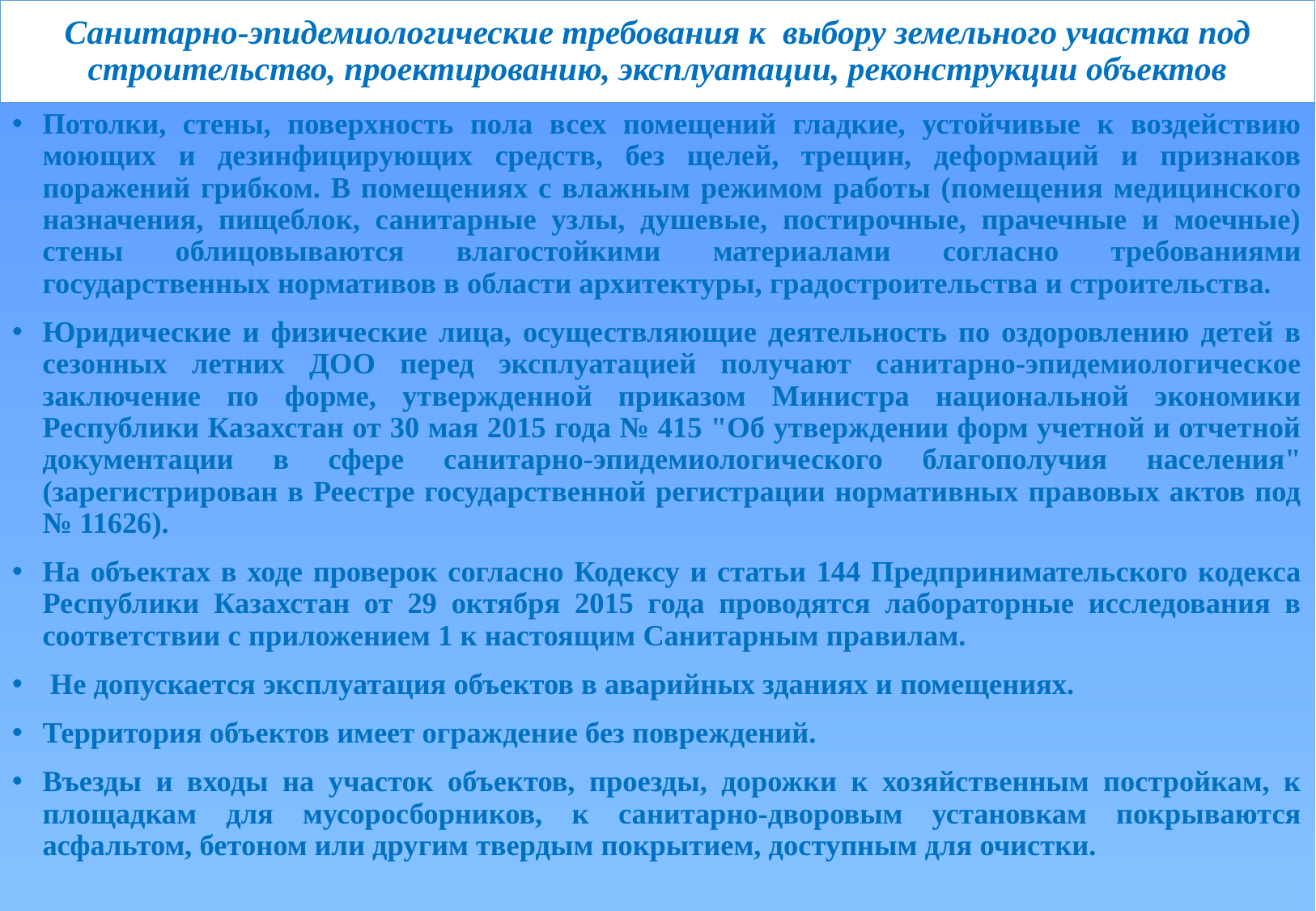

# Санитарно-эпидемиологические требования к  выбору земельного участка под строительство, проектированию, эксплуатации, реконструкции объектов
Потолки, стены, поверхность пола всех помещений гладкие, устойчивые к воздействию моющих и дезинфицирующих средств, без щелей, трещин, деформаций и признаков поражений грибком. В помещениях с влажным режимом работы (помещения медицинского назначения, пищеблок, санитарные узлы, душевые, постирочные, прачечные и моечные) стены облицовываются влагостойкими материалами согласно требованиями государственных нормативов в области архитектуры, градостроительства и строительства.
Юридические и физические лица, осуществляющие деятельность по оздоровлению детей в сезонных летних ДОО перед эксплуатацией получают санитарно-эпидемиологическое заключение по форме, утвержденной приказом Министра национальной экономики Республики Казахстан от 30 мая 2015 года № 415 "Об утверждении форм учетной и отчетной документации в сфере санитарно-эпидемиологического благополучия населения" (зарегистрирован в Реестре государственной регистрации нормативных правовых актов под № 11626).
На объектах в ходе проверок согласно Кодексу и статьи 144 Предпринимательского кодекса Республики Казахстан от 29 октября 2015 года проводятся лабораторные исследования в соответствии с приложением 1 к настоящим Санитарным правилам.
 Не допускается эксплуатация объектов в аварийных зданиях и помещениях.
Территория объектов имеет ограждение без повреждений.
Въезды и входы на участок объектов, проезды, дорожки к хозяйственным постройкам, к площадкам для мусоросборников, к санитарно-дворовым установкам покрываются асфальтом, бетоном или другим твердым покрытием, доступным для очистки.
4